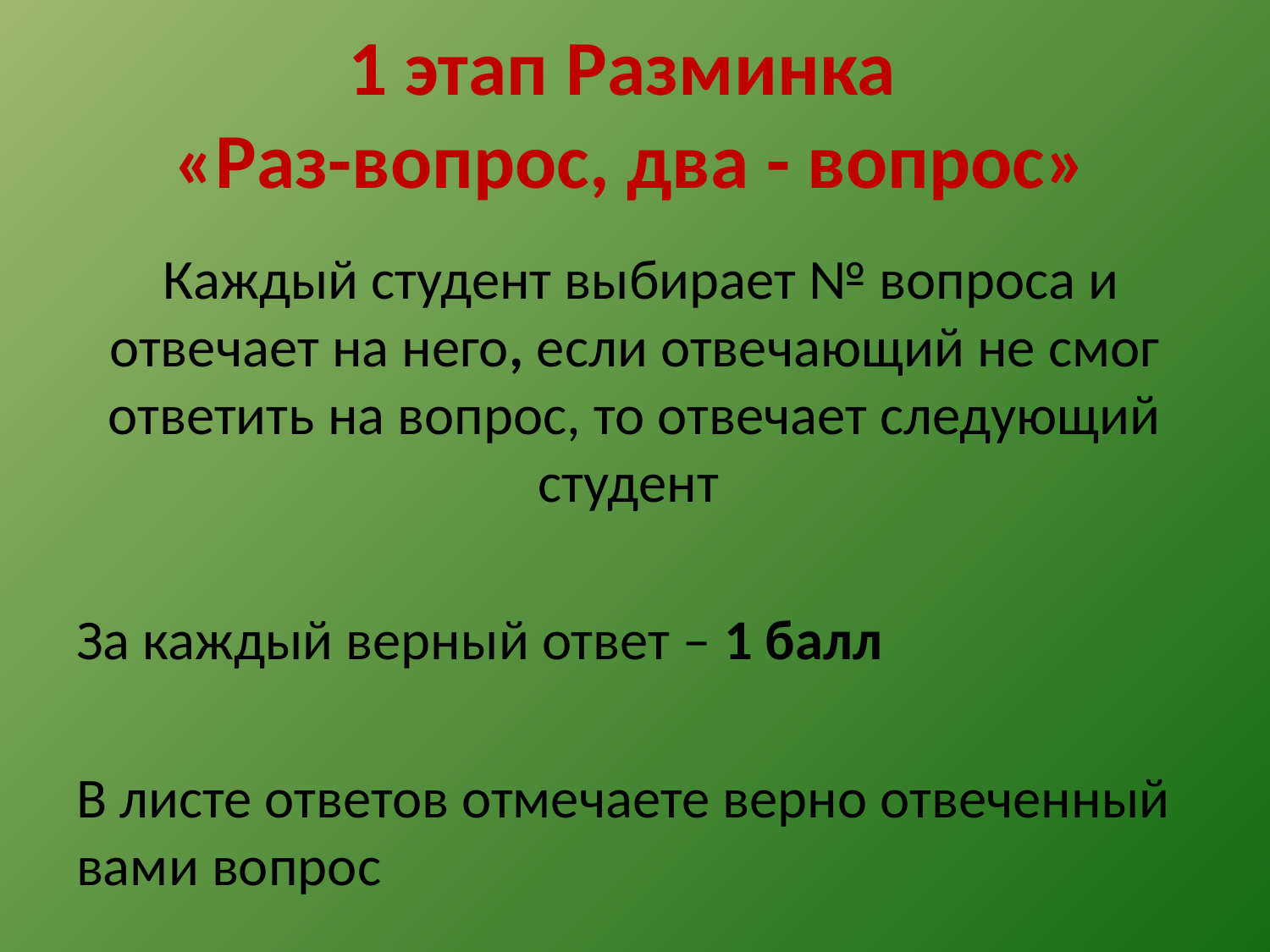

# 1 этап Разминка «Раз-вопрос, два - вопрос»
 Каждый студент выбирает № вопроса и отвечает на него, если отвечающий не смог ответить на вопрос, то отвечает следующий студент

За каждый верный ответ – 1 балл

В листе ответов отмечаете верно отвеченный вами вопрос